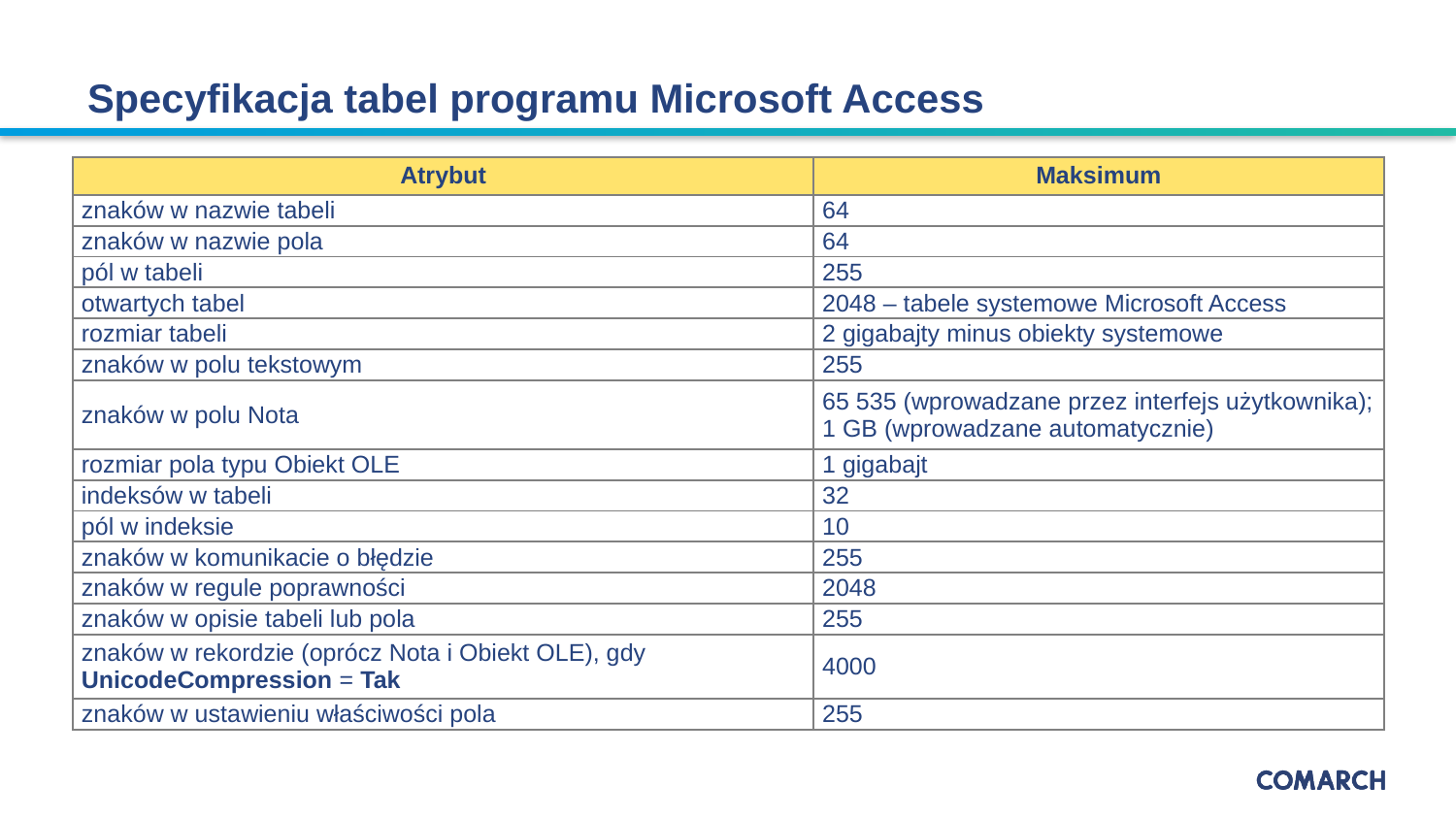

# Specyfikacja tabel programu Microsoft Access
| Atrybut | Maksimum |
| --- | --- |
| znaków w nazwie tabeli | 64 |
| znaków w nazwie pola | 64 |
| pól w tabeli | 255 |
| otwartych tabel | 2048 – tabele systemowe Microsoft Access |
| rozmiar tabeli | 2 gigabajty minus obiekty systemowe |
| znaków w polu tekstowym | 255 |
| znaków w polu Nota | 65 535 (wprowadzane przez interfejs użytkownika); 1 GB (wprowadzane automatycznie) |
| rozmiar pola typu Obiekt OLE | 1 gigabajt |
| indeksów w tabeli | 32 |
| pól w indeksie | 10 |
| znaków w komunikacie o błędzie | 255 |
| znaków w regule poprawności | 2048 |
| znaków w opisie tabeli lub pola | 255 |
| znaków w rekordzie (oprócz Nota i Obiekt OLE), gdy UnicodeCompression = Tak | 4000 |
| znaków w ustawieniu właściwości pola | 255 |